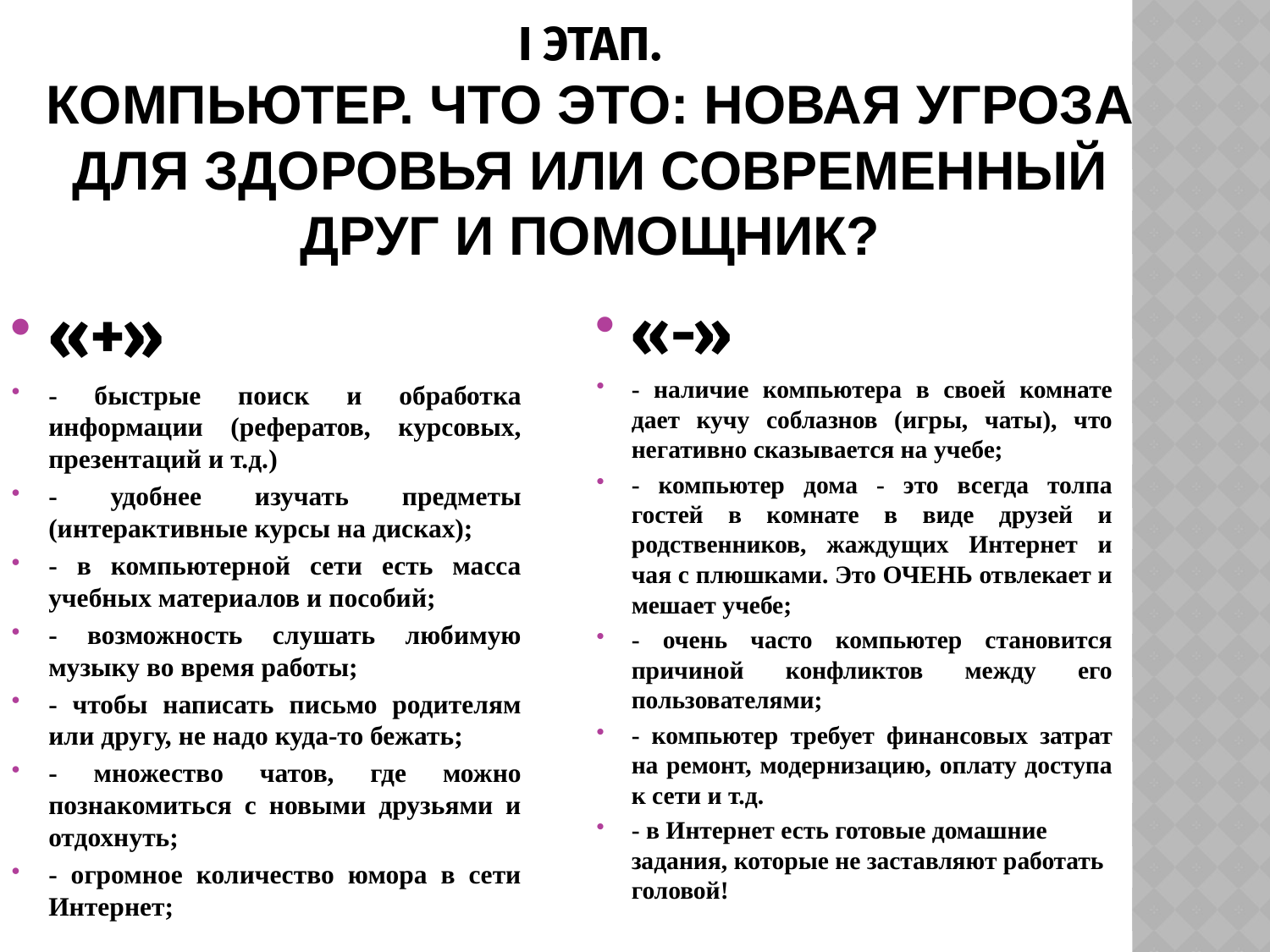

# I этап. Компьютер. Что это: новая угроза для здоровья или современный друг и помощник?
«+»
- быстрые поиск и обработка информации (рефератов, курсовых, презентаций и т.д.)
- удобнее изучать предметы (интерактивные курсы на дисках);
- в компьютерной сети есть масса учебных материалов и пособий;
- возможность слушать любимую музыку во время работы;
- чтобы написать письмо родителям или другу, не надо куда-то бежать;
- множество чатов, где можно познакомиться с новыми друзьями и отдохнуть;
- огромное количество юмора в сети Интернет;

«-»
- наличие компьютера в своей комнате дает кучу соблазнов (игры, чаты), что негативно сказывается на учебе;
- компьютер дома - это всегда толпа гостей в комнате в виде друзей и родственников, жаждущих Интернет и чая с плюшками. Это ОЧЕНЬ отвлекает и мешает учебе;
- очень часто компьютер становится причиной конфликтов между его пользователями;
- компьютер требует финансовых затрат на ремонт, модернизацию, оплату доступа к сети и т.д.
- в Интернет есть готовые домашние задания, которые не заставляют работать головой!